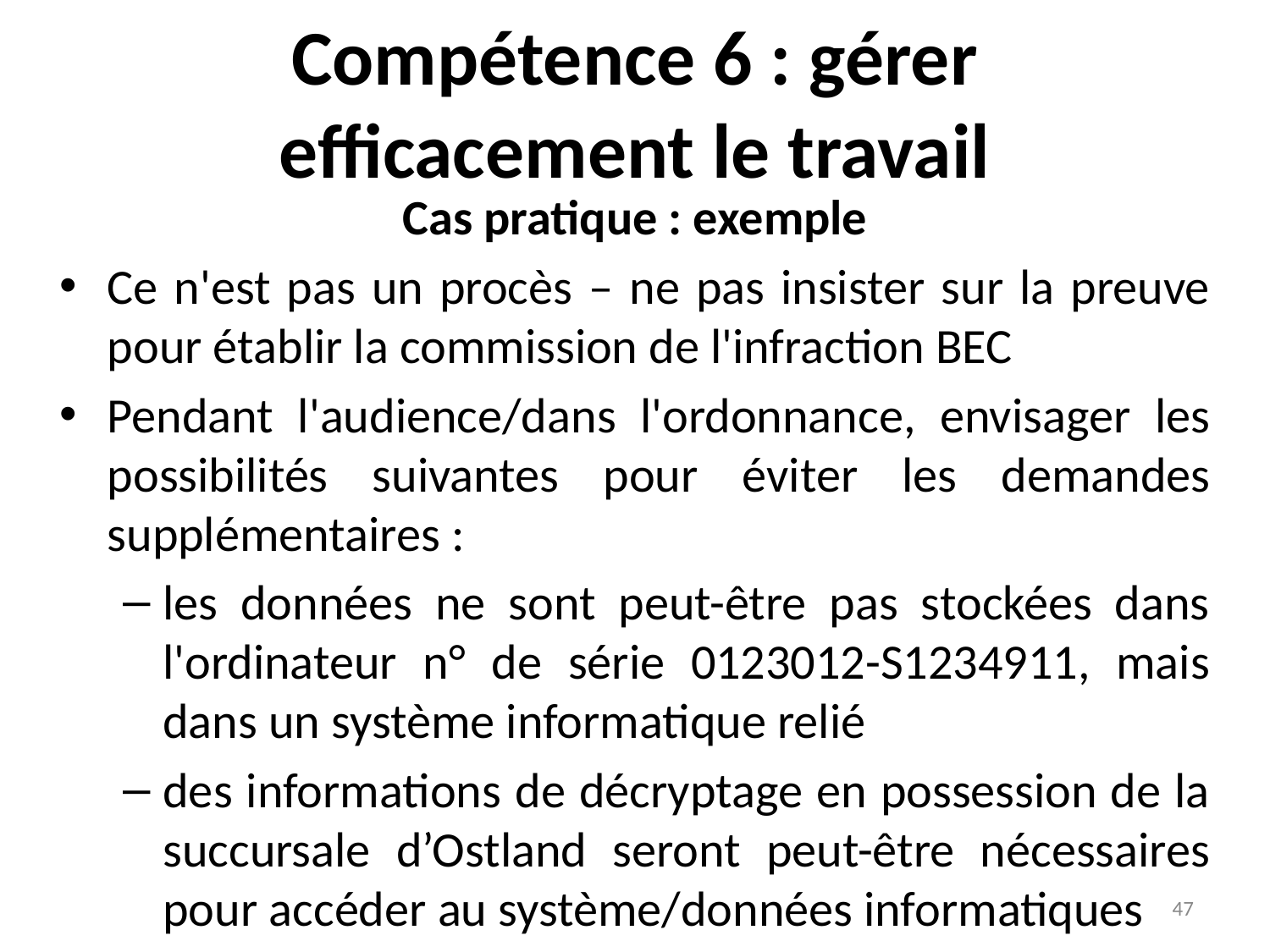

# Compétence 6 : gérer efficacement le travail
Cas pratique : exemple
Ce n'est pas un procès – ne pas insister sur la preuve pour établir la commission de l'infraction BEC
Pendant l'audience/dans l'ordonnance, envisager les possibilités suivantes pour éviter les demandes supplémentaires :
les données ne sont peut-être pas stockées dans l'ordinateur n° de série 0123012-S1234911, mais dans un système informatique relié
des informations de décryptage en possession de la succursale d’Ostland seront peut-être nécessaires pour accéder au système/données informatiques

47